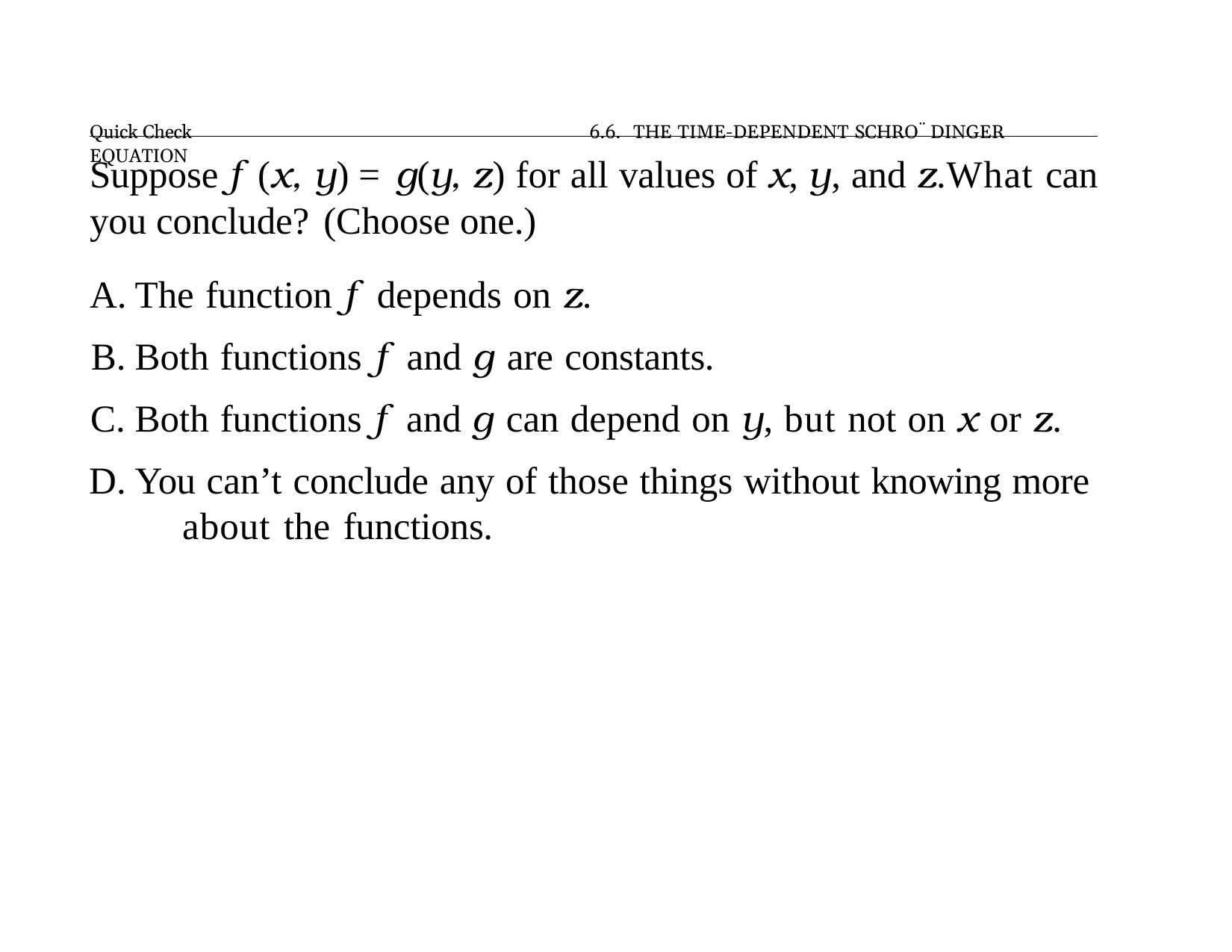

Quick Check	6.6.  THE TIME-DEPENDENT SCHRO¨ DINGER EQUATION

# Suppose f (x, y) = g(y, z) for all values of x, y, and z.	What can you conclude?	(Choose one.)
The function f depends on z.
Both functions f and g are constants.
Both functions f and g can depend on y, but not on x or z.
You can’t conclude any of those things without knowing more 	about the functions.